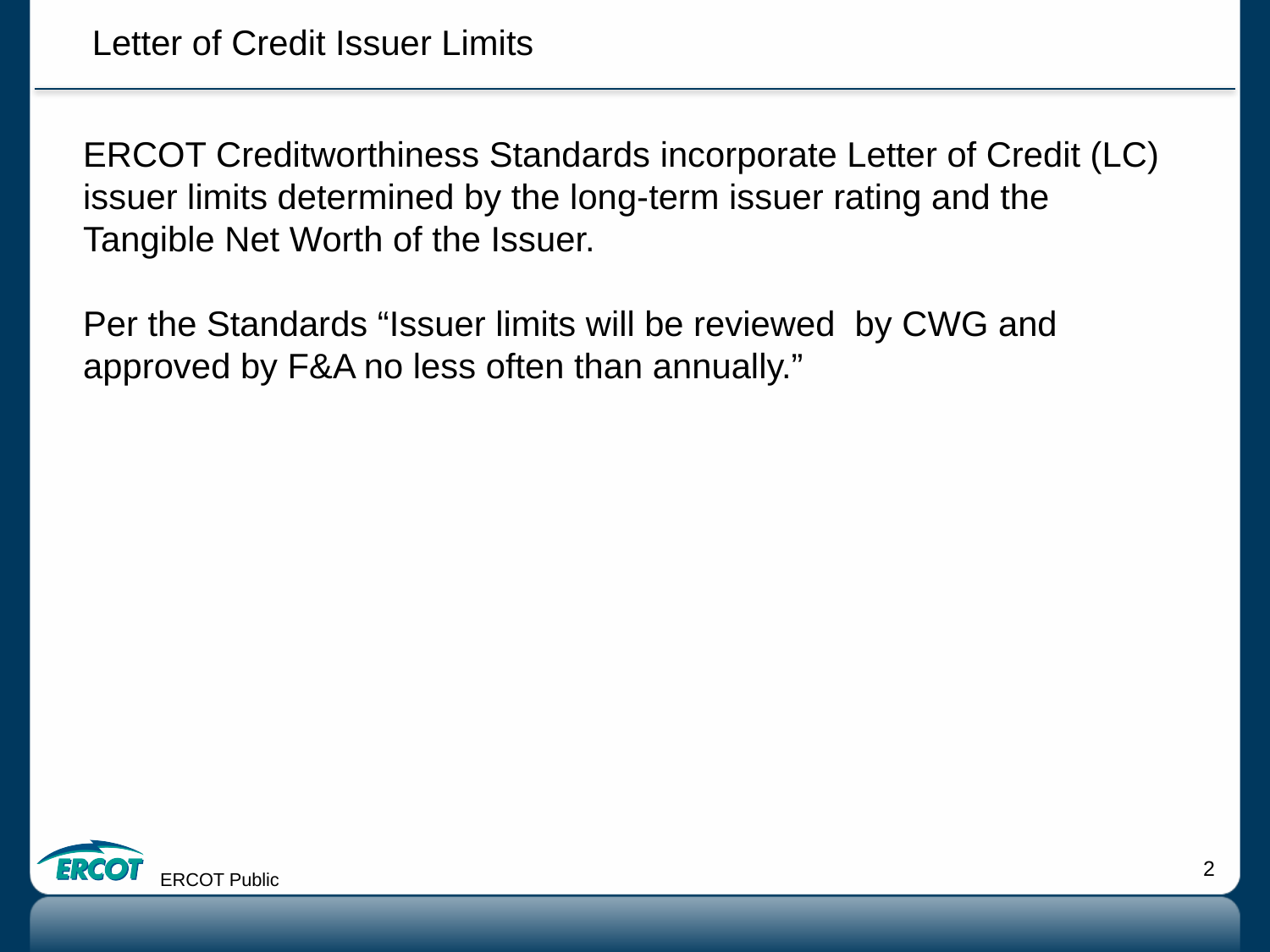

Letter of Credit Issuer Limits
ERCOT Creditworthiness Standards incorporate Letter of Credit (LC) issuer limits determined by the long-term issuer rating and the Tangible Net Worth of the Issuer.

Per the Standards “Issuer limits will be reviewed  by CWG and approved by F&A no less often than annually.”

ERCOT Public